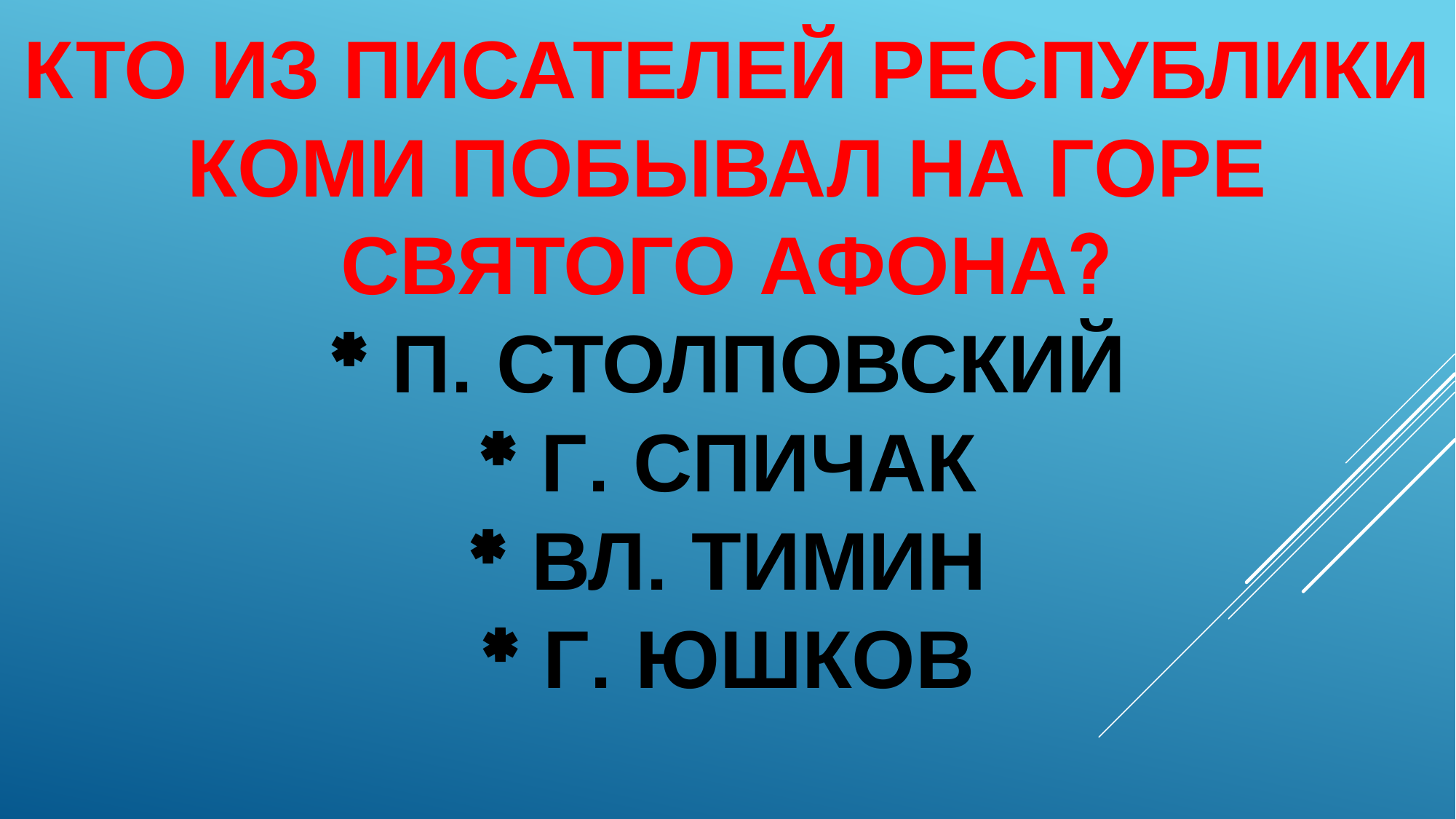

# Кто из писателей Республики коми побывал на горе святого афона? * П. Столповский * Г. Спичак * Вл. Тимин * Г. Юшков